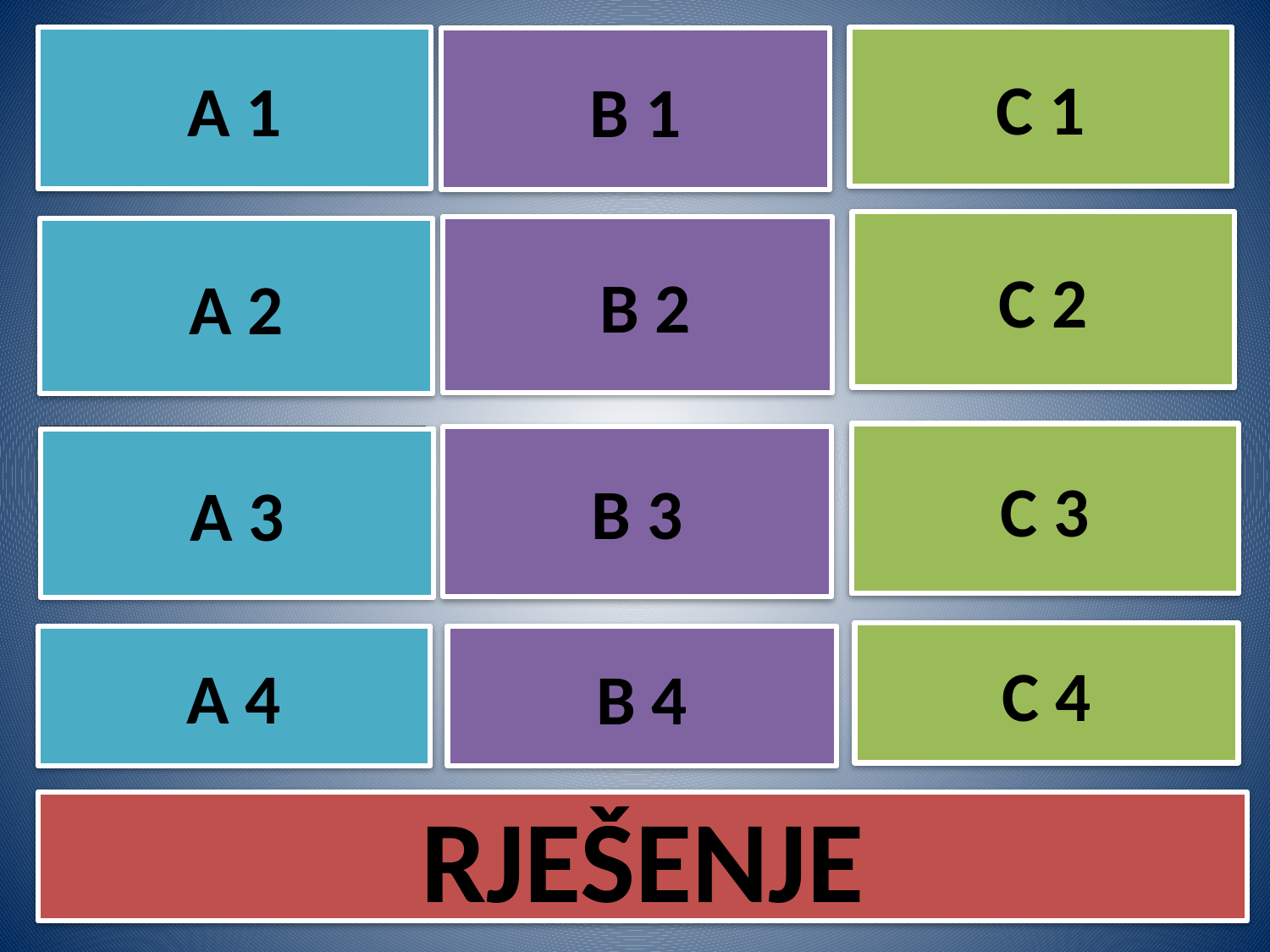

A 1
C 1
B 1
ravnica
jezera
dom
C 2

 B 2
A 2
krš
djedovina
rijeke

polje

C 3

B 3
A 3
planine
domovina
C 4
more

A 4
B 4
Sveta
država
ZEMLJA
RJEŠENJE